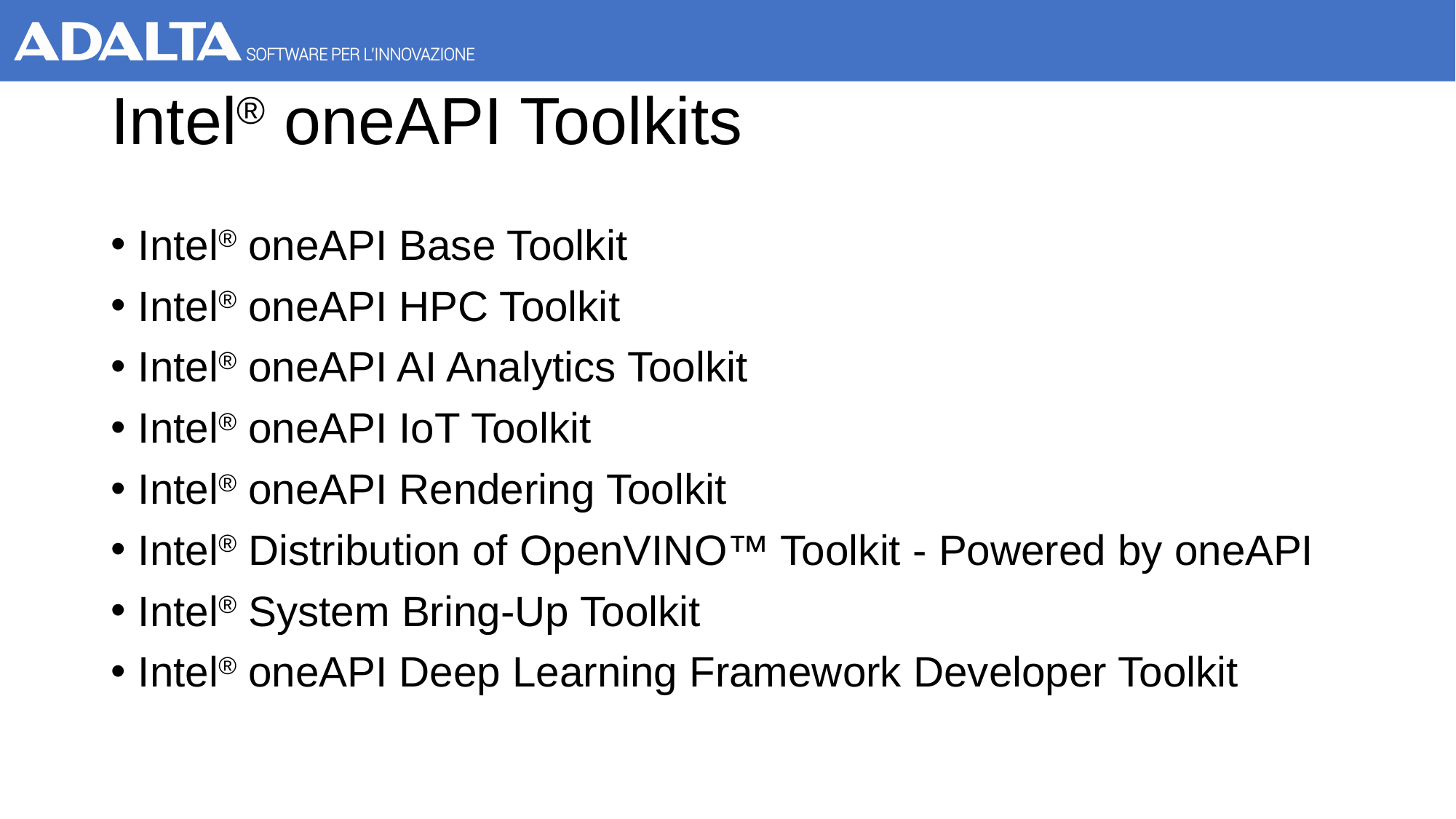

# Intel® oneAPI Toolkits
Intel® oneAPI Base Toolkit
Intel® oneAPI HPC Toolkit
Intel® oneAPI AI Analytics Toolkit
Intel® oneAPI IoT Toolkit
Intel® oneAPI Rendering Toolkit
Intel® Distribution of OpenVINO™ Toolkit - Powered by oneAPI
Intel® System Bring-Up Toolkit
Intel® oneAPI Deep Learning Framework Developer Toolkit